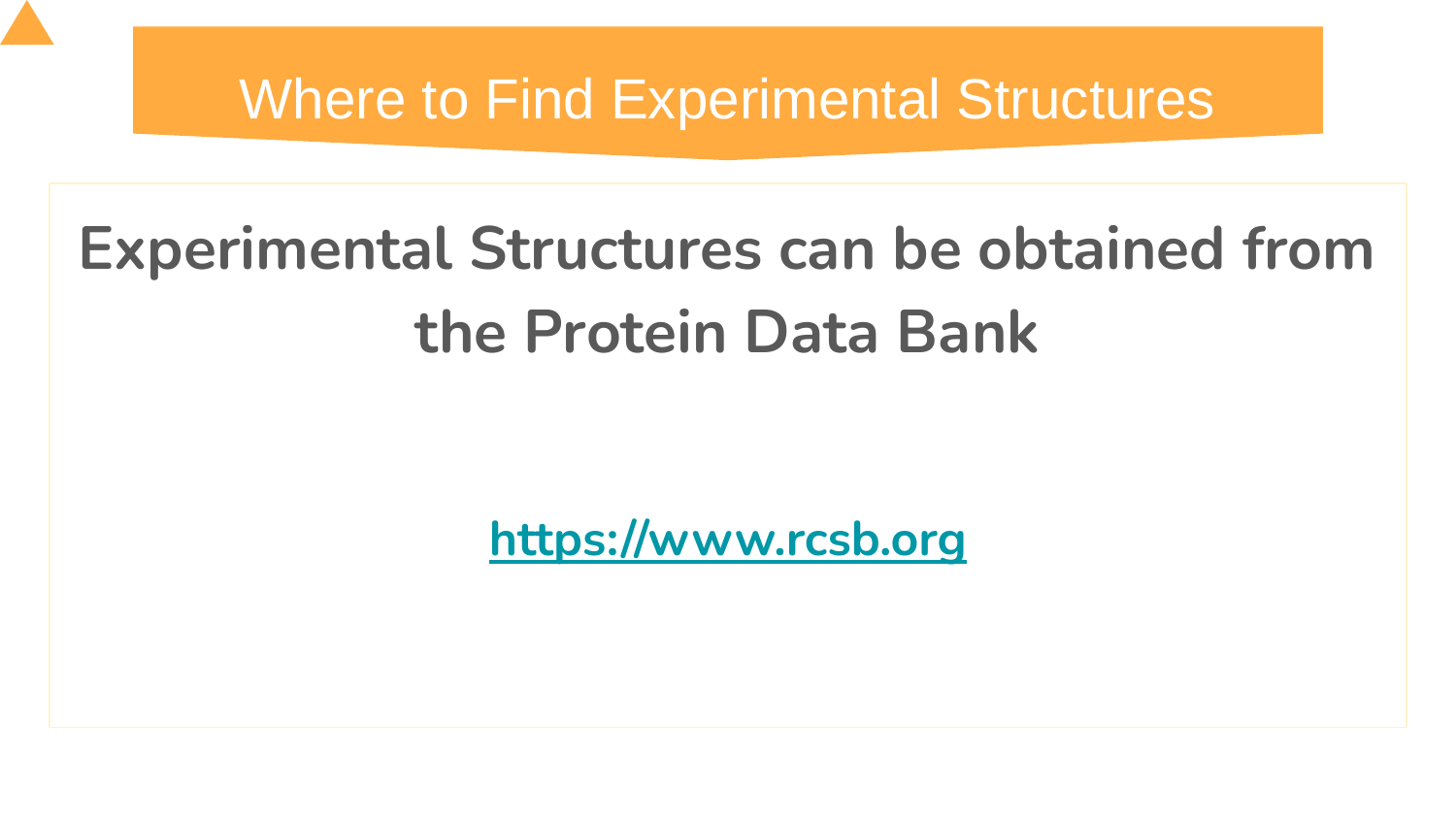

# Where to Find Experimental Structures
Experimental Structures can be obtained from the Protein Data Bank

https://www.rcsb.org